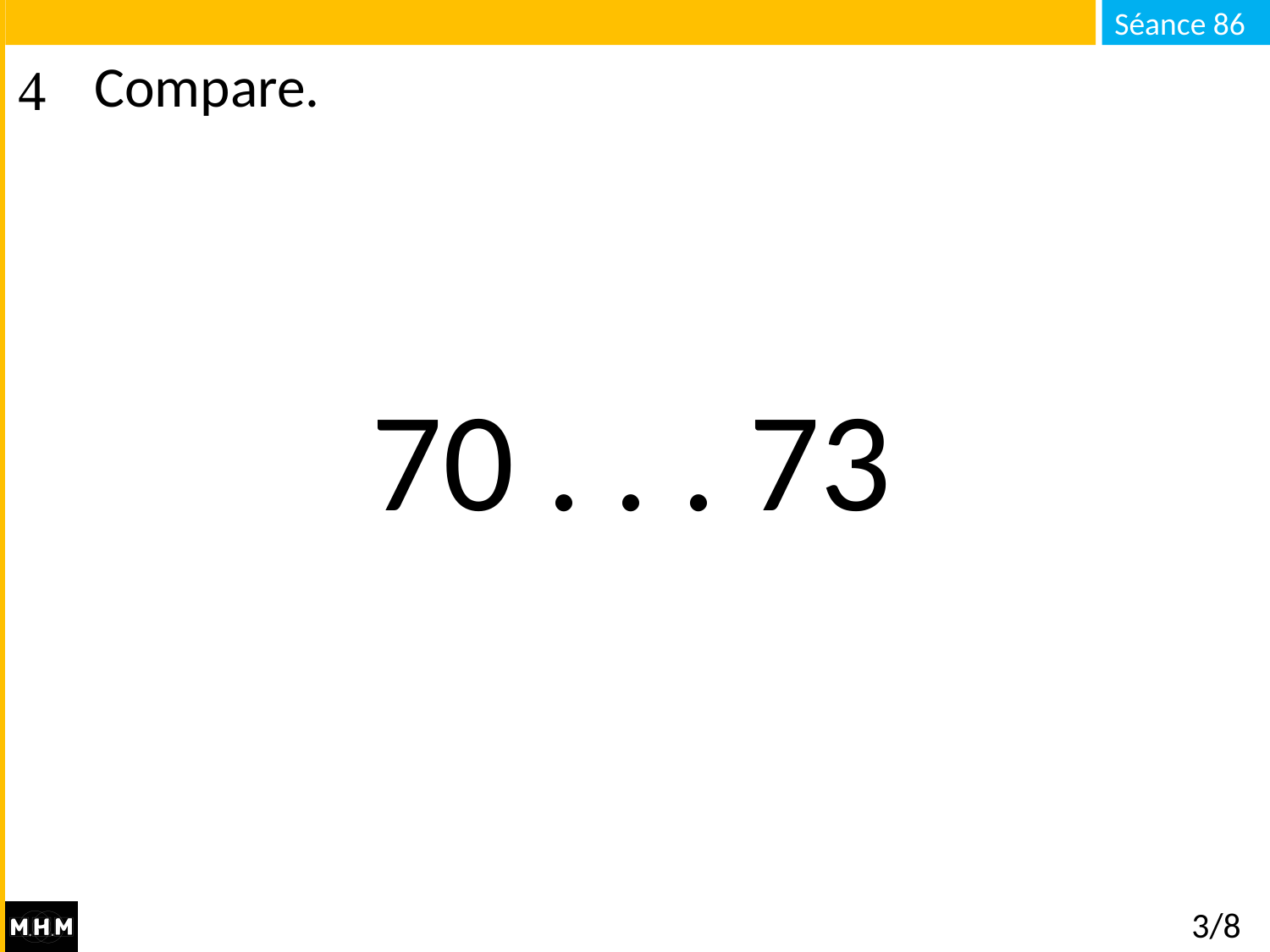

# Compare.
70 . . . 73
3/8